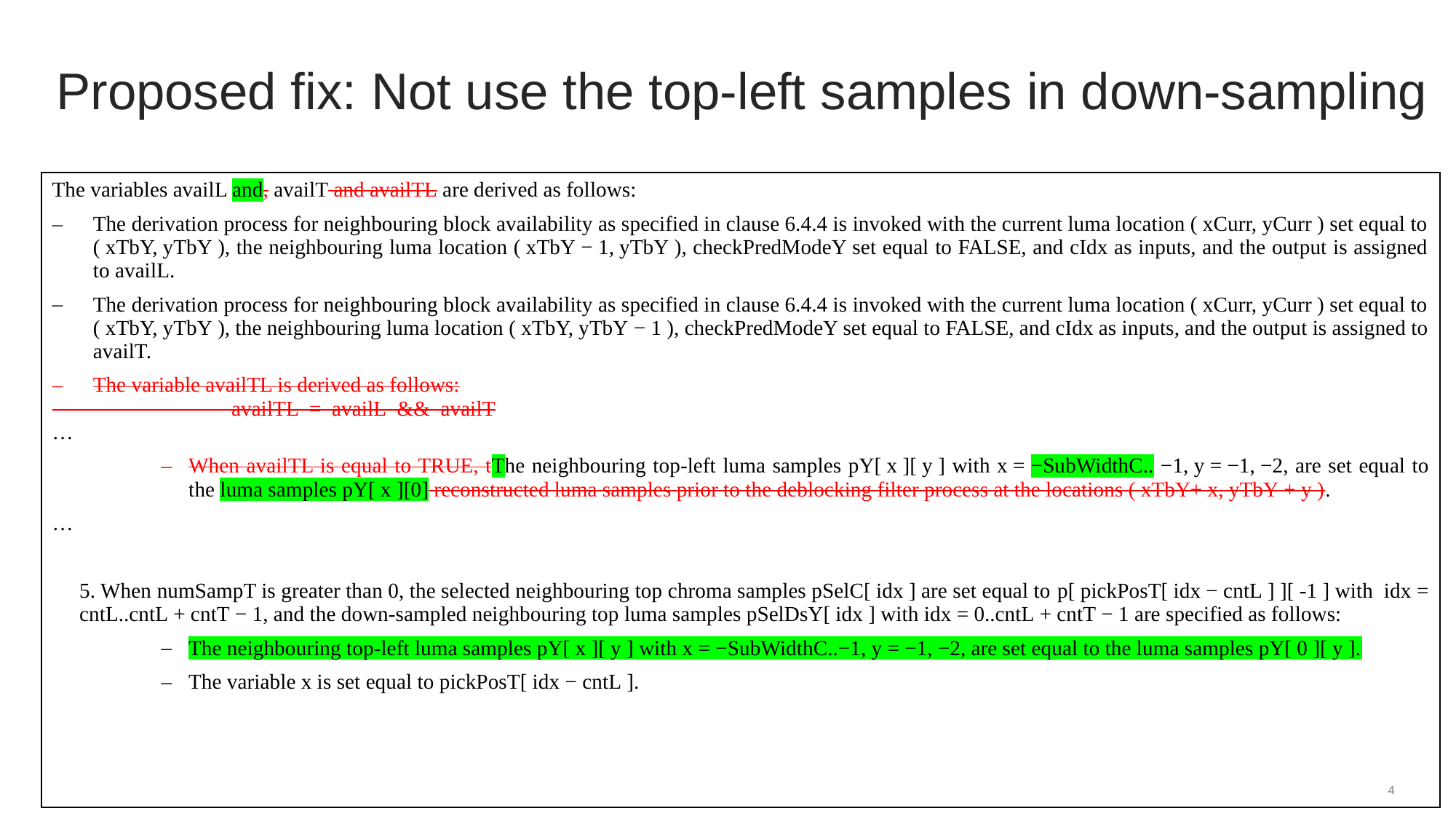

# Proposed fix: Not use the top-left samples in down-sampling
| The variables availL and, availT and availTL are derived as follows: The derivation process for neighbouring block availability as specified in clause 6.4.4 is invoked with the current luma location ( xCurr, yCurr ) set equal to ( xTbY, yTbY ), the neighbouring luma location ( xTbY − 1, yTbY ), checkPredModeY set equal to FALSE, and cIdx as inputs, and the output is assigned to availL. The derivation process for neighbouring block availability as specified in clause 6.4.4 is invoked with the current luma location ( xCurr, yCurr ) set equal to ( xTbY, yTbY ), the neighbouring luma location ( xTbY, yTbY − 1 ), checkPredModeY set equal to FALSE, and cIdx as inputs, and the output is assigned to availT. The variable availTL is derived as follows: availTL  =  availL  &&  availT … When availTL is equal to TRUE, tThe neighbouring top-left luma samples pY[ x ][ y ] with x = −SubWidthC.. −1, y = −1, −2, are set equal to the luma samples pY[ x ][0] reconstructed luma samples prior to the deblocking filter process at the locations ( xTbY+ x, yTbY + y ). …   5. When numSampT is greater than 0, the selected neighbouring top chroma samples pSelC[ idx ] are set equal to p[ pickPosT[ idx − cntL ] ][ -1 ] with idx = cntL..cntL + cntT − 1, and the down-sampled neighbouring top luma samples pSelDsY[ idx ] with idx = 0..cntL + cntT − 1 are specified as follows: The neighbouring top-left luma samples pY[ x ][ y ] with x = −SubWidthC..−1, y = −1, −2, are set equal to the luma samples pY[ 0 ][ y ]. The variable x is set equal to pickPosT[ idx − cntL ]. |
| --- |